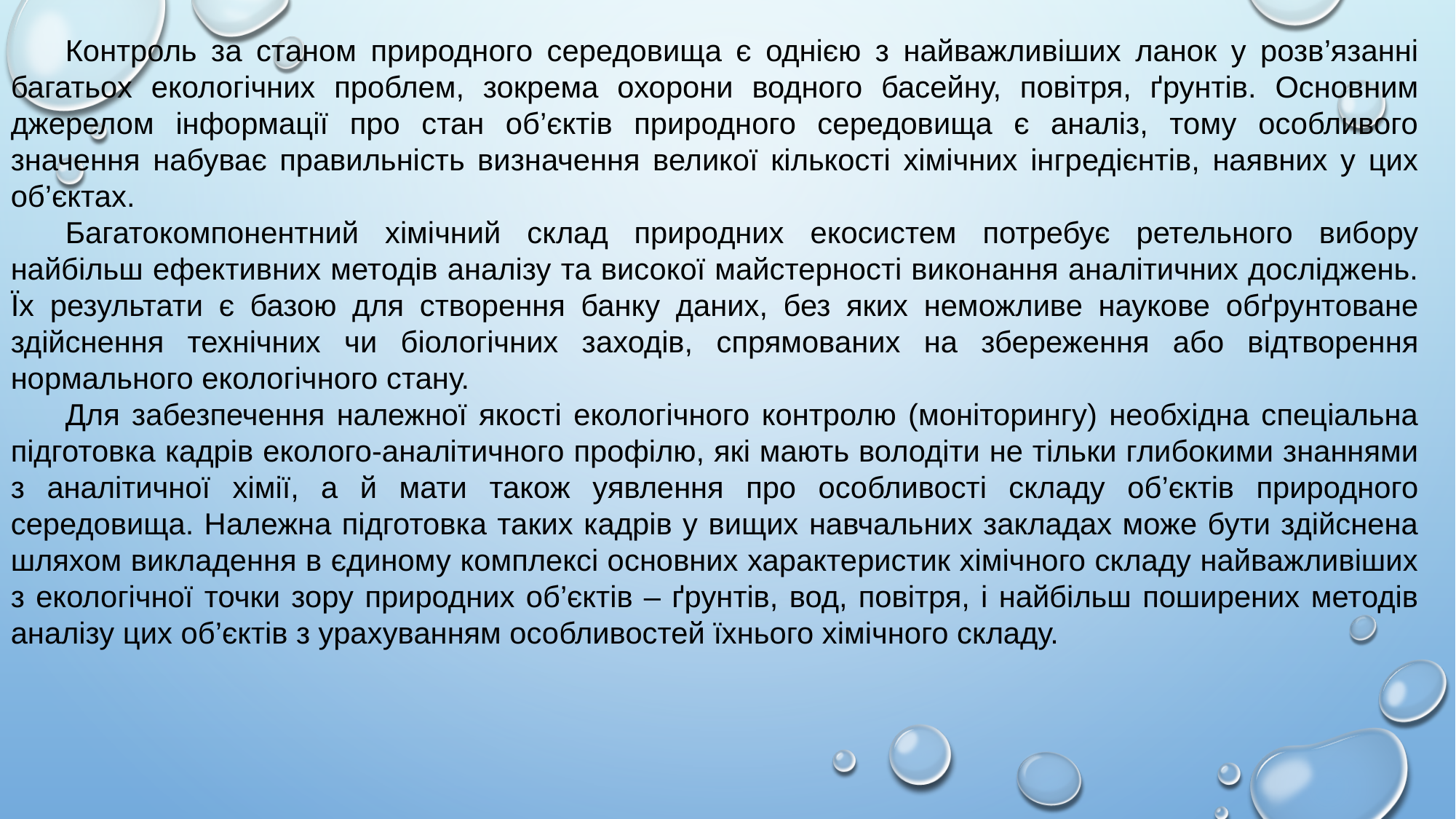

Контроль за станом природного середовища є однією з найважливіших ланок у розв’язанні багатьох екологічних проблем, зокрема охорони водного басейну, повітря, ґрунтів. Основним джерелом інформації про стан об’єктів природного середовища є аналіз, тому особливого значення набуває правильність визначення великої кількості хімічних інгредієнтів, наявних у цих об’єктах.
Багатокомпонентний хімічний склад природних екосистем потребує ретельного вибору найбільш ефективних методів аналізу та високої майстерності виконання аналітичних досліджень. Їх результати є базою для створення банку даних, без яких неможливе наукове обґрунтоване здійснення технічних чи біологічних заходів, спрямованих на збереження або відтворення нормального екологічного стану.
Для забезпечення належної якості екологічного контролю (моніторингу) необхідна спеціальна підготовка кадрів еколого-аналітичного профілю, які мають володіти не тільки глибокими знаннями з аналітичної хімії, а й мати також уявлення про особливості складу об’єктів природного середовища. Належна підготовка таких кадрів у вищих навчальних закладах може бути здійснена шляхом викладення в єдиному комплексі основних характеристик хімічного складу найважливіших з екологічної точки зору природних об’єктів – ґрунтів, вод, повітря, і найбільш поширених методів аналізу цих об’єктів з урахуванням особливостей їхнього хімічного складу.